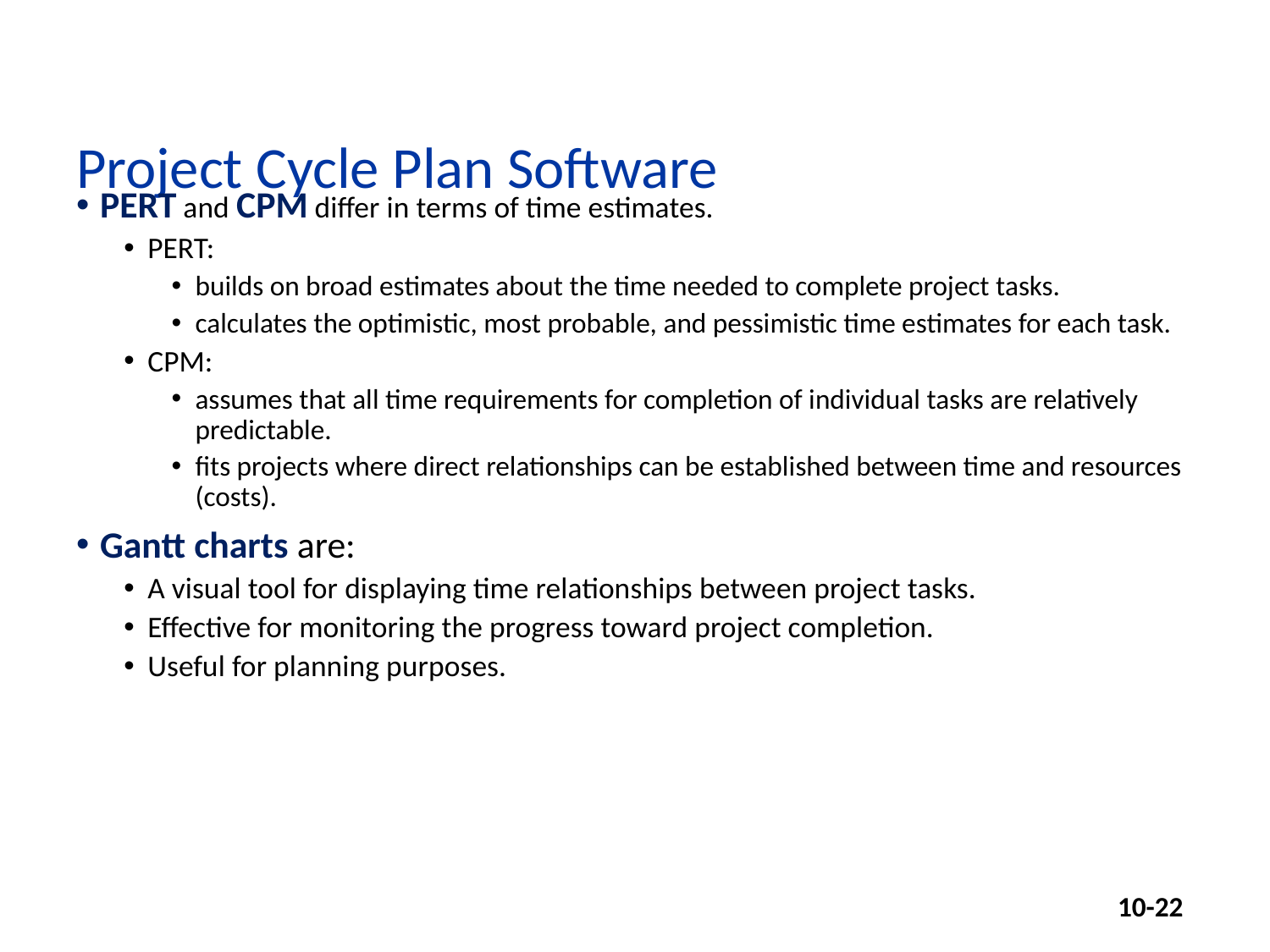

# Project Cycle Plan Software
PERT and CPM differ in terms of time estimates.
PERT:
builds on broad estimates about the time needed to complete project tasks.
calculates the optimistic, most probable, and pessimistic time estimates for each task.
CPM:
assumes that all time requirements for completion of individual tasks are relatively predictable.
fits projects where direct relationships can be established between time and resources (costs).
Gantt charts are:
A visual tool for displaying time relationships between project tasks.
Effective for monitoring the progress toward project completion.
Useful for planning purposes.